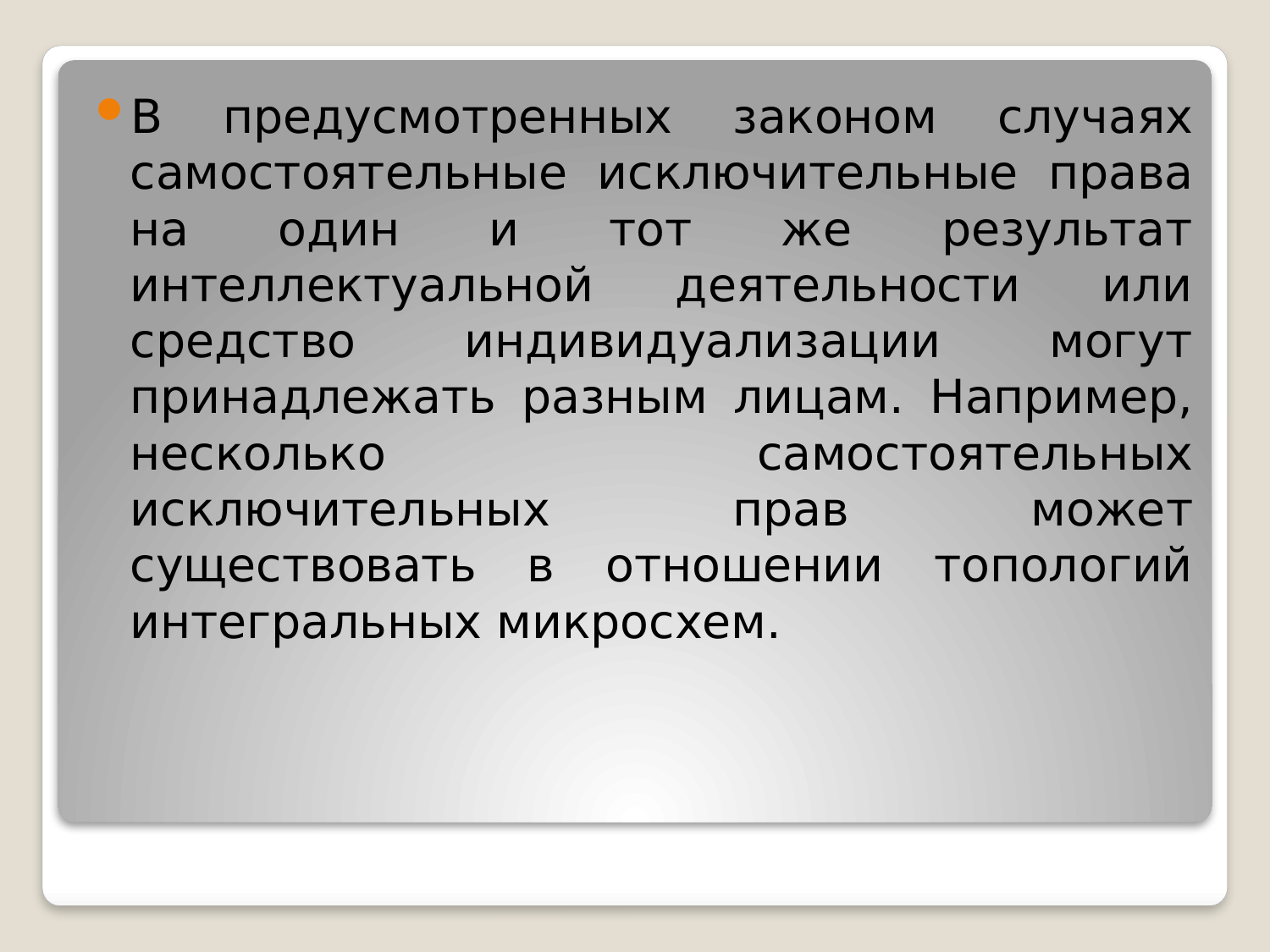

В предусмотренных законом случаях самостоятельные исключительные права на один и тот же результат интеллектуальной деятельности или средство индивидуализации могут принадлежать разным лицам. Например, несколько самостоятельных исключительных прав может существовать в отношении топологий интегральных микросхем.
#